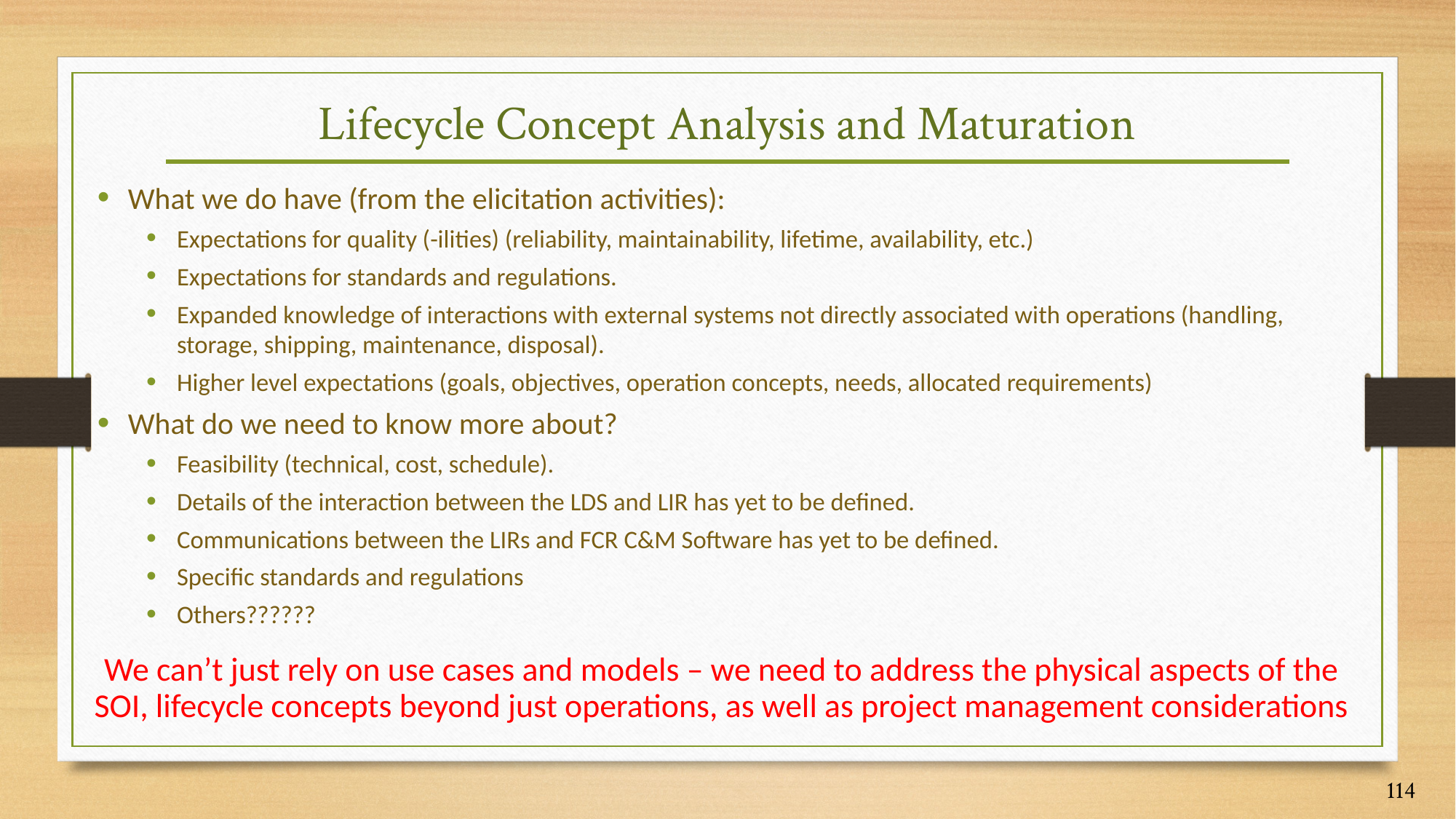

# Lifecycle Concept Analysis and Maturation
What we do have (from the elicitation activities):
Expectations for quality (-ilities) (reliability, maintainability, lifetime, availability, etc.)
Expectations for standards and regulations.
Expanded knowledge of interactions with external systems not directly associated with operations (handling, storage, shipping, maintenance, disposal).
Higher level expectations (goals, objectives, operation concepts, needs, allocated requirements)
What do we need to know more about?
Feasibility (technical, cost, schedule).
Details of the interaction between the LDS and LIR has yet to be defined.
Communications between the LIRs and FCR C&M Software has yet to be defined.
Specific standards and regulations
Others??????

We can’t just rely on use cases and models – we need to address the physical aspects of the SOI, lifecycle concepts beyond just operations, as well as project management considerations
114